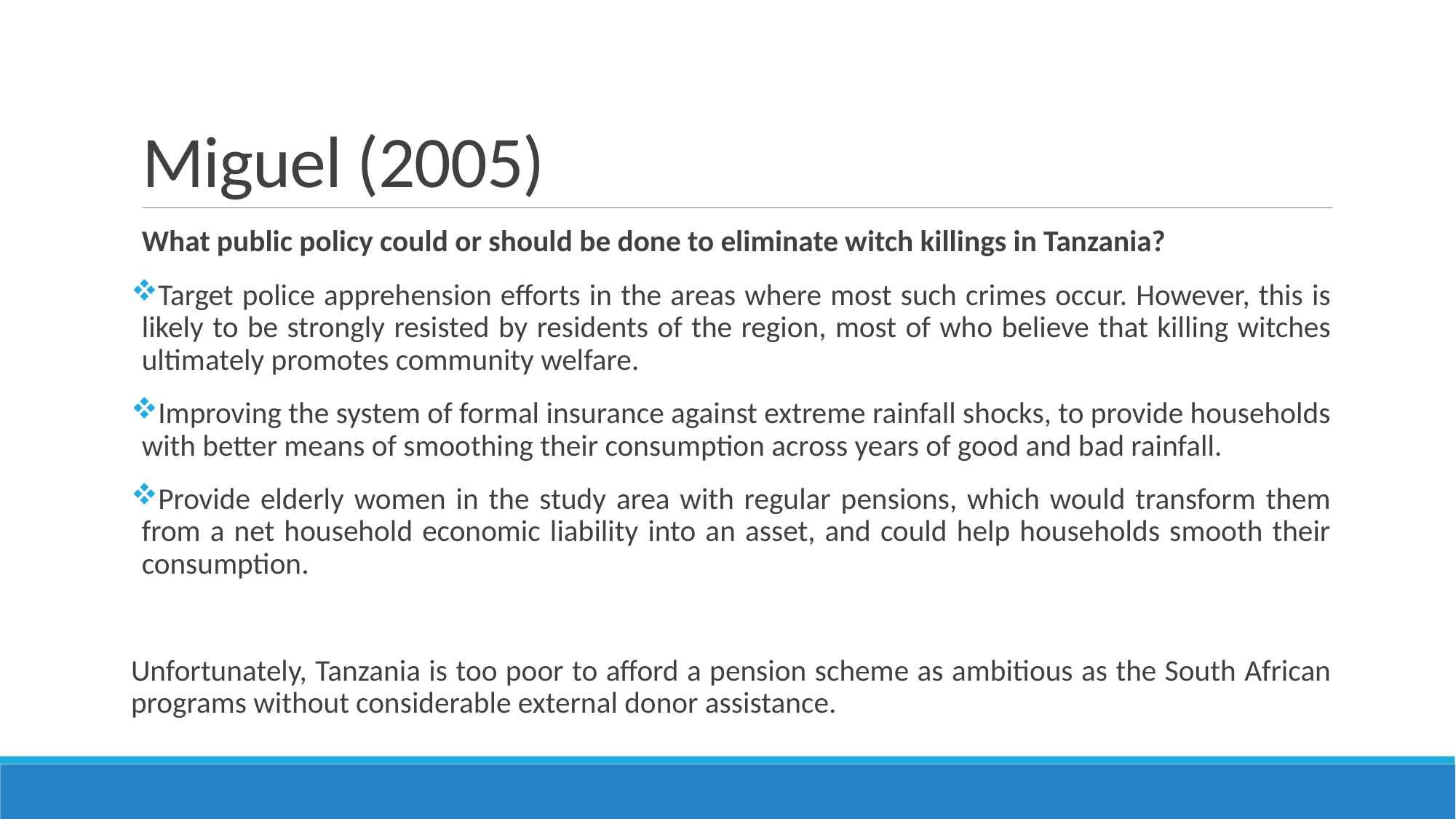

# Miguel (2005)
What public policy could or should be done to eliminate witch killings in Tanzania?
Target police apprehension efforts in the areas where most such crimes occur. However, this is likely to be strongly resisted by residents of the region, most of who believe that killing witches ultimately promotes community welfare.
Improving the system of formal insurance against extreme rainfall shocks, to provide households with better means of smoothing their consumption across years of good and bad rainfall.
Provide elderly women in the study area with regular pensions, which would transform them from a net household economic liability into an asset, and could help households smooth their consumption.

Unfortunately, Tanzania is too poor to afford a pension scheme as ambitious as the South African programs without considerable external donor assistance.